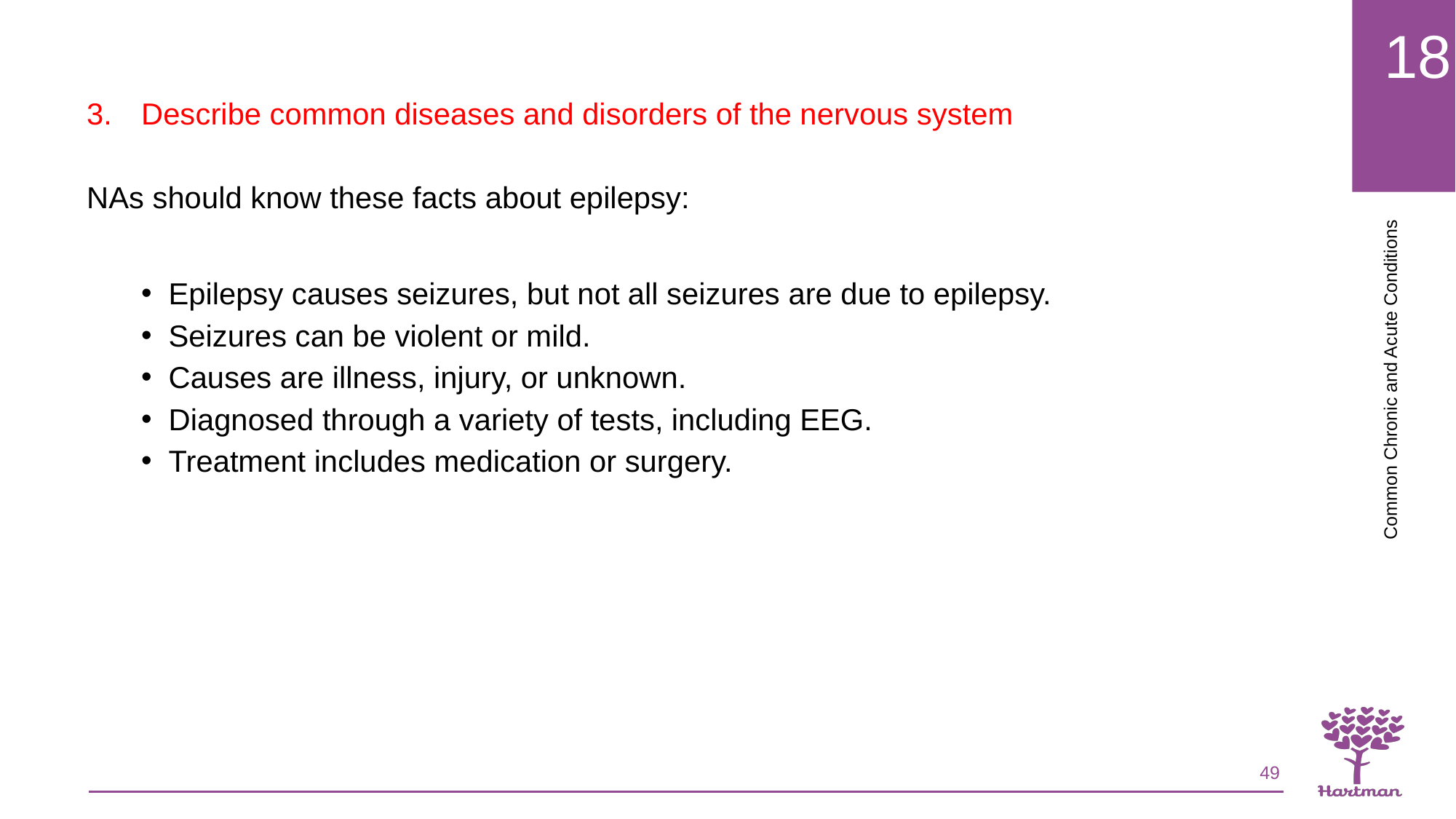

Describe common diseases and disorders of the nervous system

NAs should know these facts about epilepsy:

Epilepsy causes seizures, but not all seizures are due to epilepsy.
Seizures can be violent or mild.
Causes are illness, injury, or unknown.
Diagnosed through a variety of tests, including EEG.
Treatment includes medication or surgery.

49